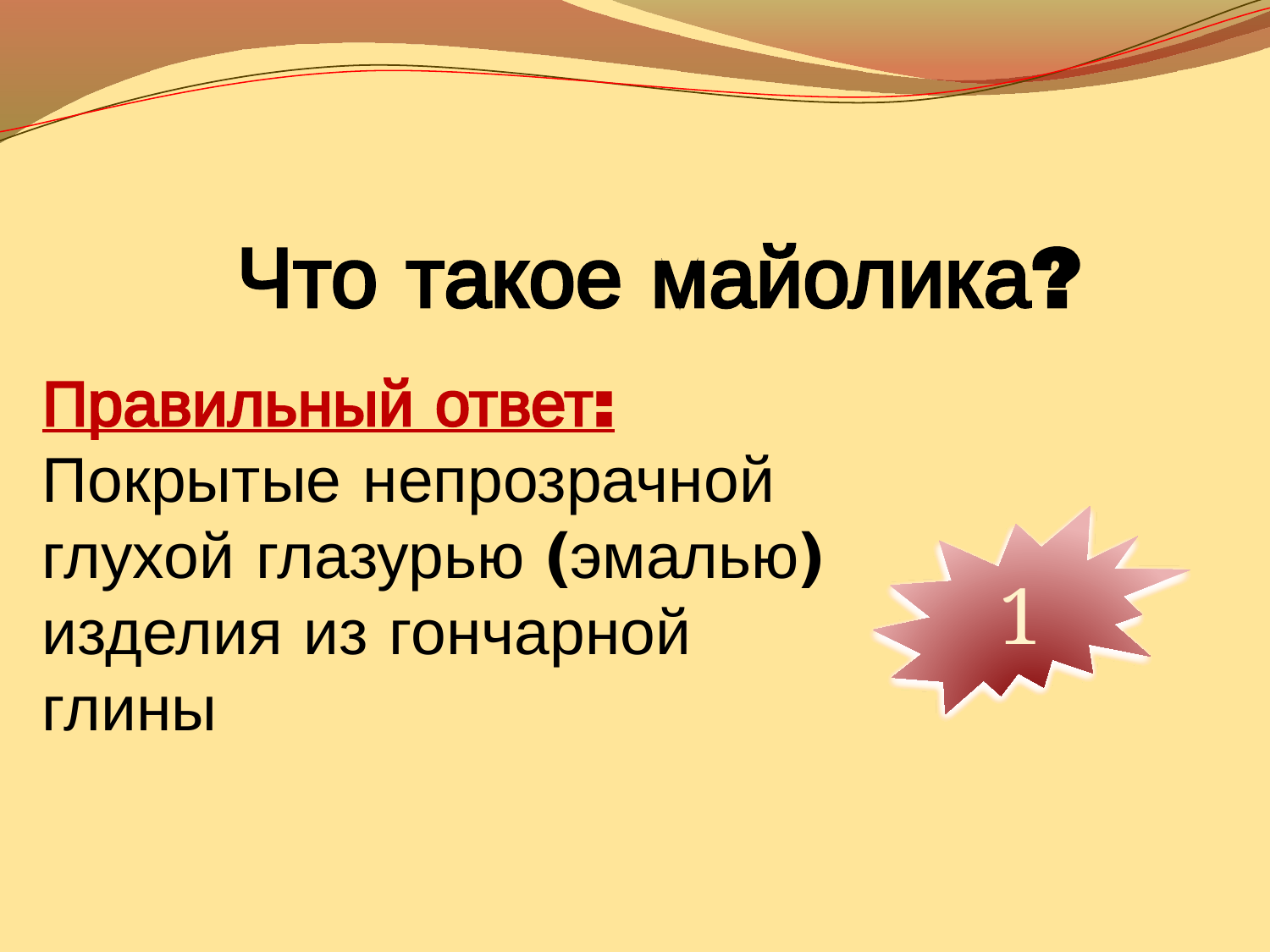

Что такое майолика?
Правильный ответ:
Покрытые непрозрачной глухой глазурью (эмалью) изделия из гончарной глины
10
9
8
7
6
5
4
3
2
1